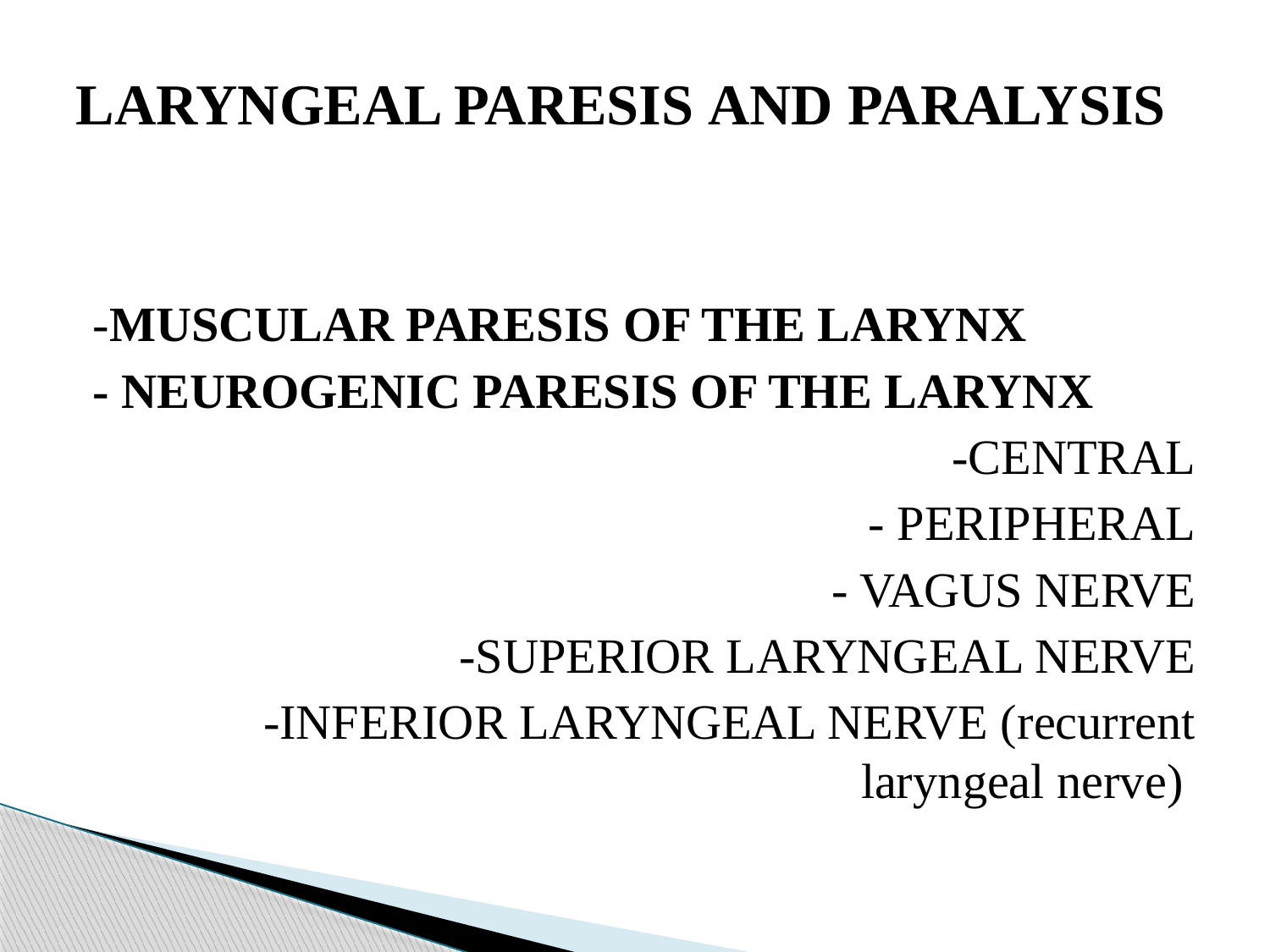

# LARYNGEAL PARESIS AND PARALYSIS
-MUSCULAR PARESIS OF THE LARYNX
- NEUROGENIC PARESIS OF THE LARYNX
				-CENTRAL
- PERIPHERAL
- VAGUS NERVE
-SUPERIOR LARYNGEAL NERVE
-INFERIOR LARYNGEAL NERVE (recurrent laryngeal nerve)